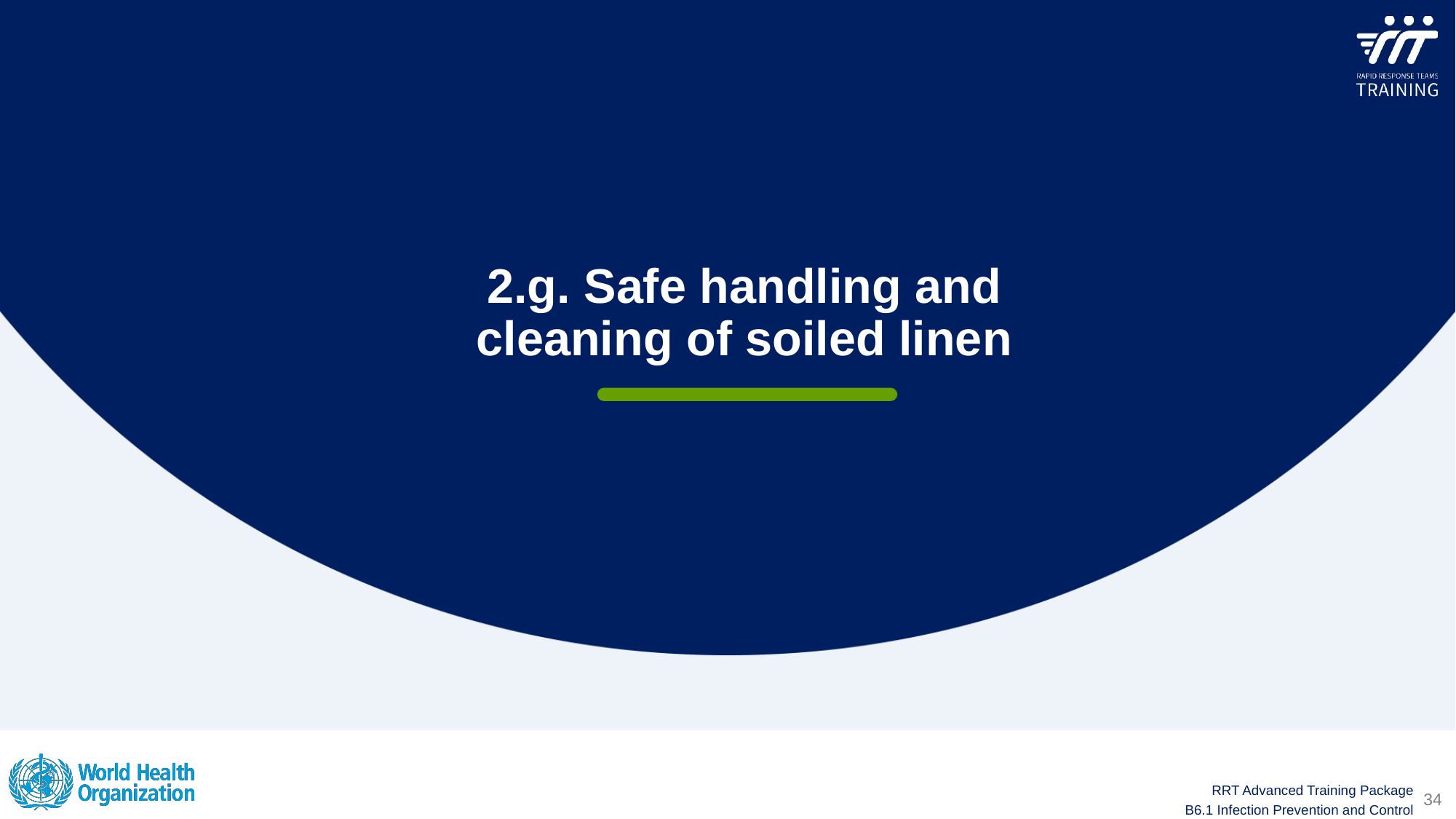

2.g. Safe handling and cleaning of soiled linen